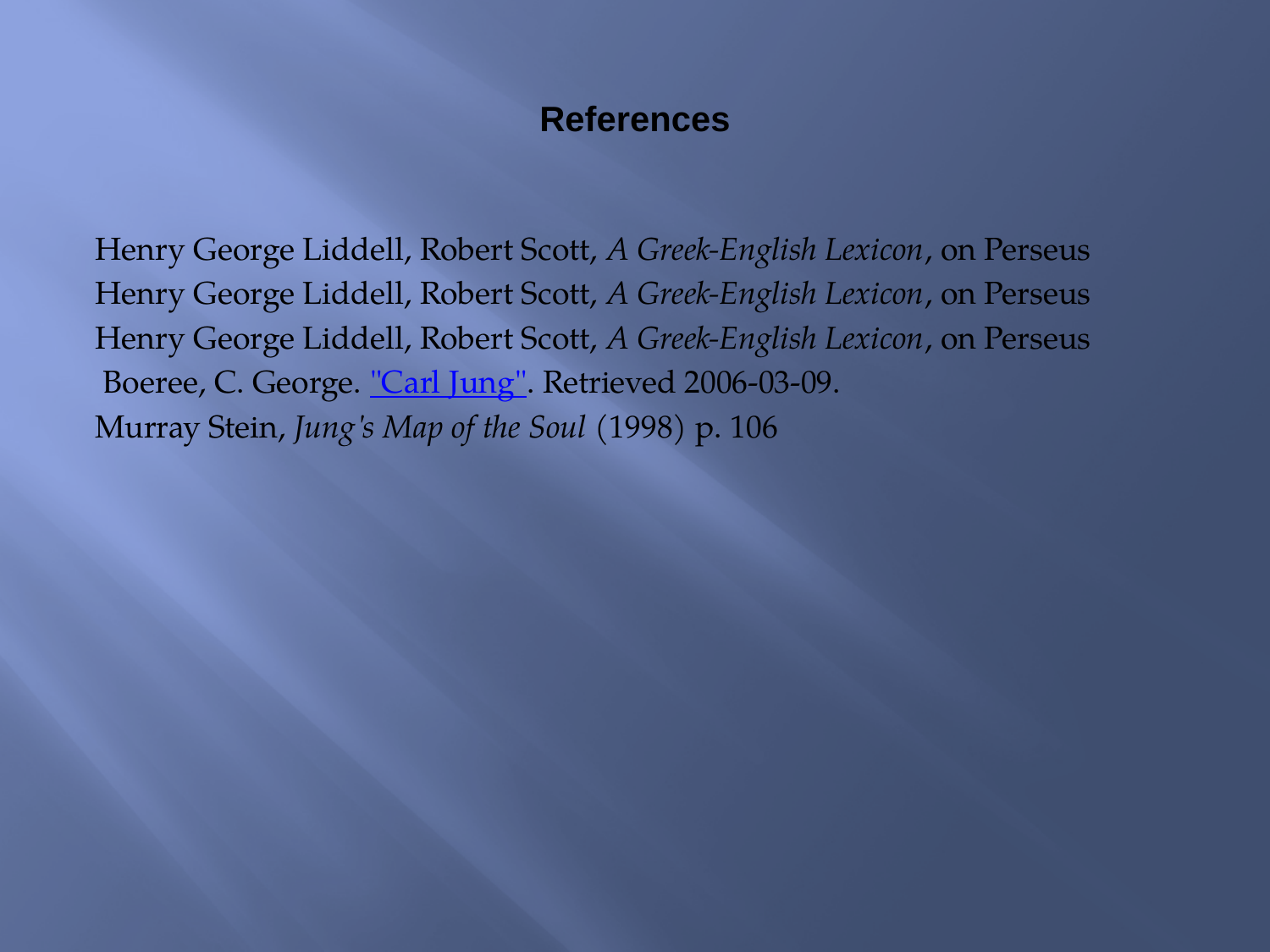

# References
Henry George Liddell, Robert Scott, A Greek-English Lexicon, on Perseus
Henry George Liddell, Robert Scott, A Greek-English Lexicon, on Perseus
Henry George Liddell, Robert Scott, A Greek-English Lexicon, on Perseus
 Boeree, C. George. "Carl Jung". Retrieved 2006-03-09.
Murray Stein, Jung's Map of the Soul (1998) p. 106